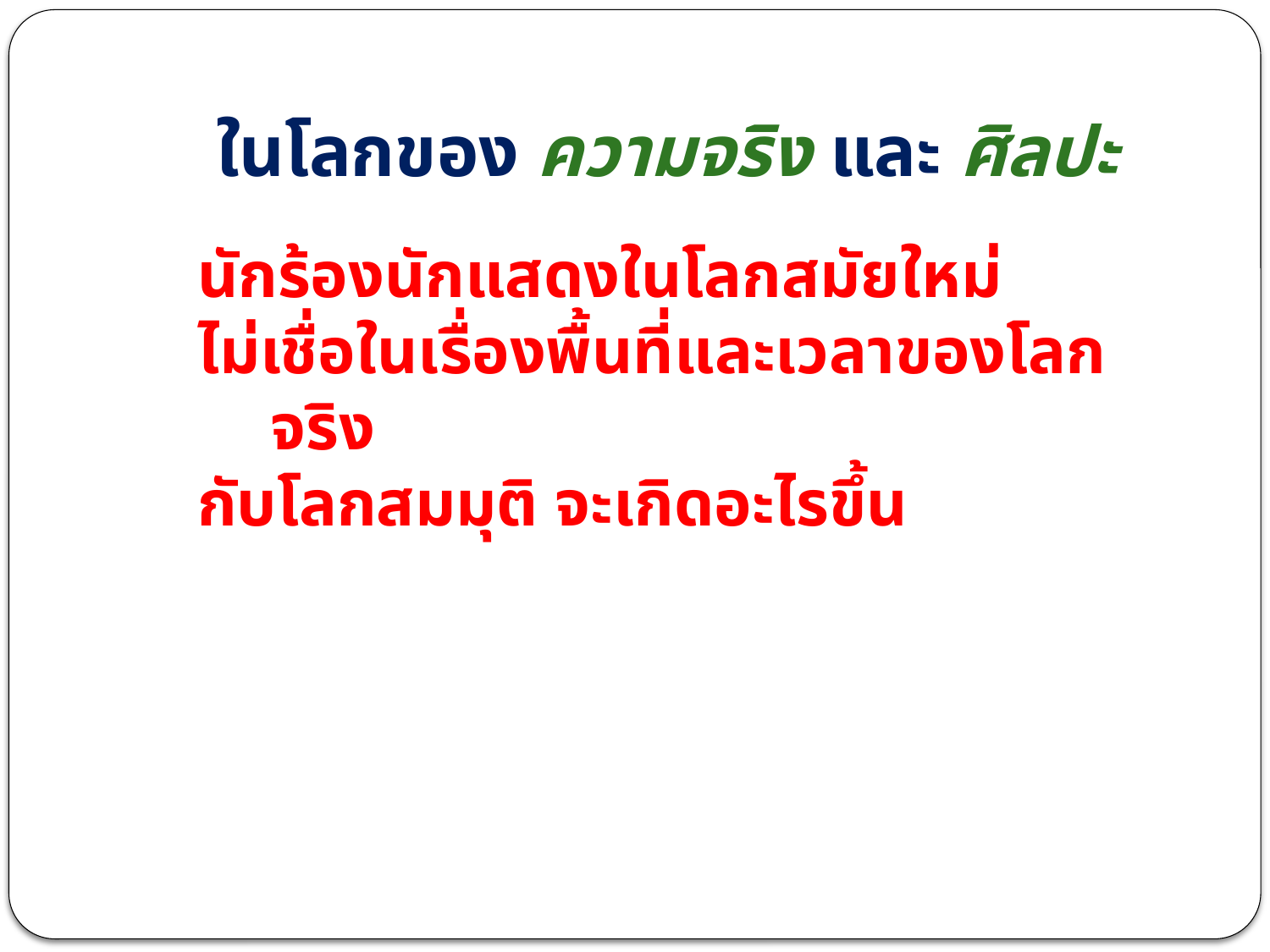

# ในโลกของ ความจริง และ ศิลปะ
นักร้องนักแสดงในโลกสมัยใหม่
ไม่เชื่อในเรื่องพื้นที่และเวลาของโลกจริง
กับโลกสมมุติ จะเกิดอะไรขึ้น